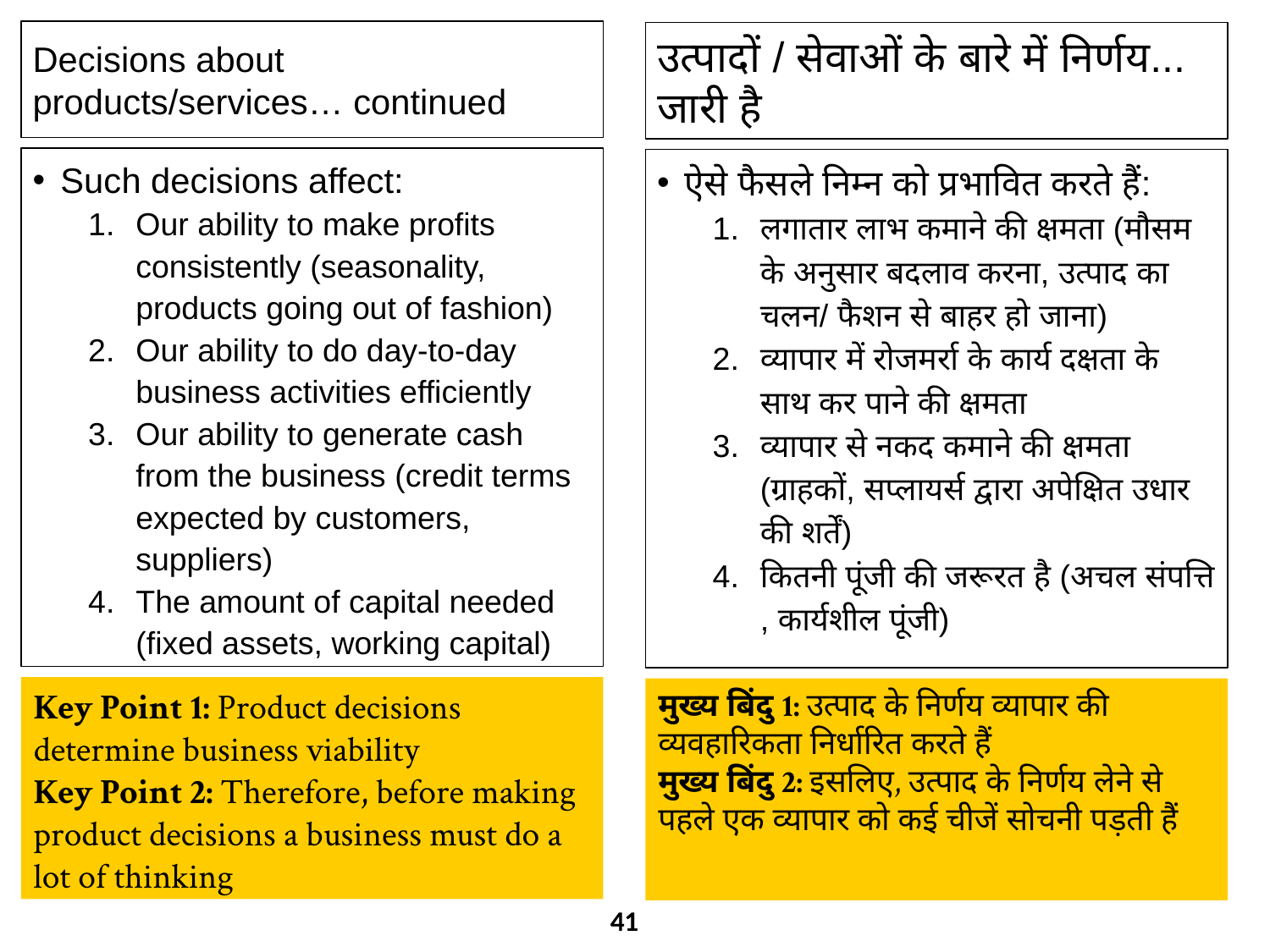

Decisions about products/services… continued
उत्पादों / सेवाओं के बारे में निर्णय... जारी है
Such decisions affect:
Our ability to make profits consistently (seasonality, products going out of fashion)
Our ability to do day-to-day business activities efficiently
Our ability to generate cash from the business (credit terms expected by customers, suppliers)
The amount of capital needed (fixed assets, working capital)
ऐसे फैसले निम्न को प्रभावित करते हैं:
लगातार लाभ कमाने की क्षमता (मौसम के अनुसार बदलाव करना, उत्पाद का चलन/ फैशन से बाहर हो जाना)
व्यापार में रोजमर्रा के कार्य दक्षता के साथ कर पाने की क्षमता
व्यापार से नकद कमाने की क्षमता (ग्राहकों, सप्लायर्स द्वारा अपेक्षित उधार की शर्तें)
कितनी पूंजी की जरूरत है (अचल संपत्ति‍, कार्यशील पूंजी)
Key Point 1: Product decisions determine business viability
Key Point 2: Therefore, before making product decisions a business must do a lot of thinking
मुख्य बिंदु 1: उत्पाद के निर्णय व्यापार की व्यवहारिकता निर्धारित करते हैं
मुख्य बिंदु 2: इसलिए, उत्पाद के निर्णय लेने से पहले एक व्यापार को कई चीजें सोचनी पड़ती हैं
41